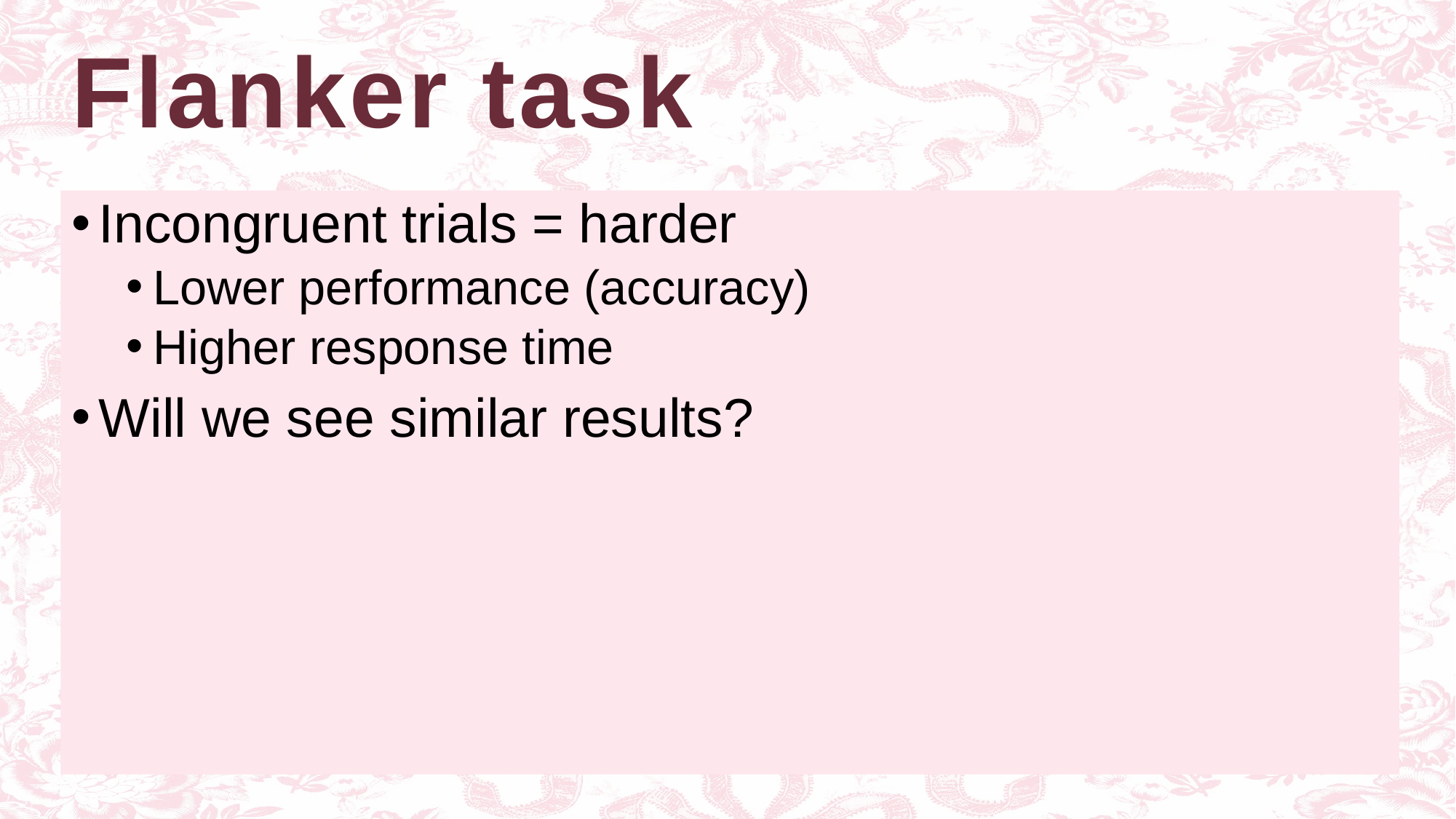

# Flanker task
Incongruent trials = harder
Lower performance (accuracy)
Higher response time
Will we see similar results?